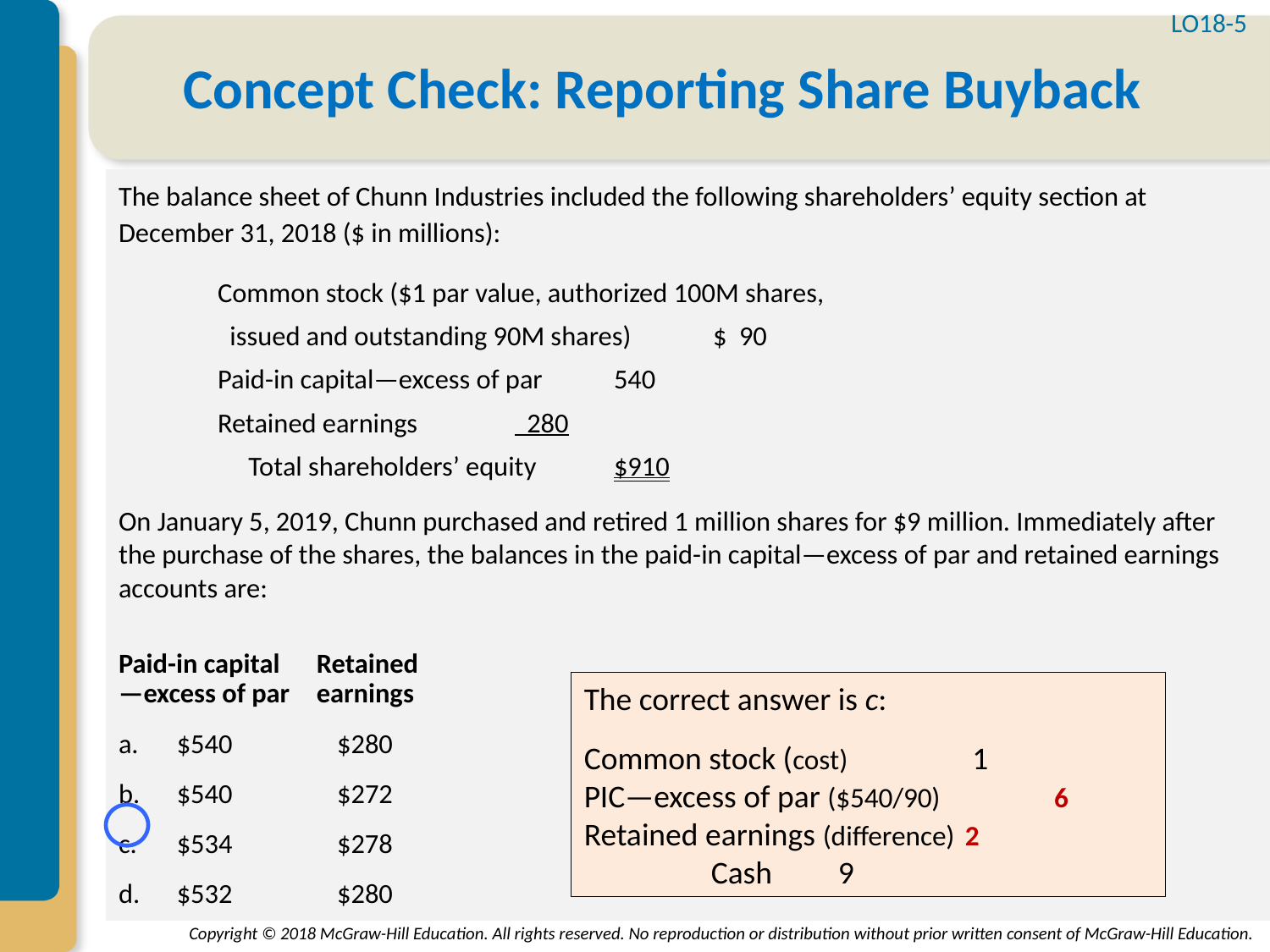

LO18-5
# Concept Check: Reporting Share Buyback
The balance sheet of Chunn Industries included the following shareholders’ equity section at December 31, 2018 ($ in millions):
	Common stock ($1 par value, authorized 100M shares,
	  issued and outstanding 90M shares)	$  90
	Paid-in capital—excess of par	540
	Retained earnings	  280
	     Total shareholders’ equity	$910
On January 5, 2019, Chunn purchased and retired 1 million shares for $9 million. Immediately after the purchase of the shares, the balances in the paid-in capital—excess of par and retained earnings accounts are:

Paid-in capital	Retained
—excess of par	earnings
$540                 	$280
$540                 	$272
$534               	  $278
$532                 	$280

The correct answer is c:
Common stock (cost)	 1
PIC—excess of par ($540/90) 	6
Retained earnings (difference) 	2
	Cash 	9